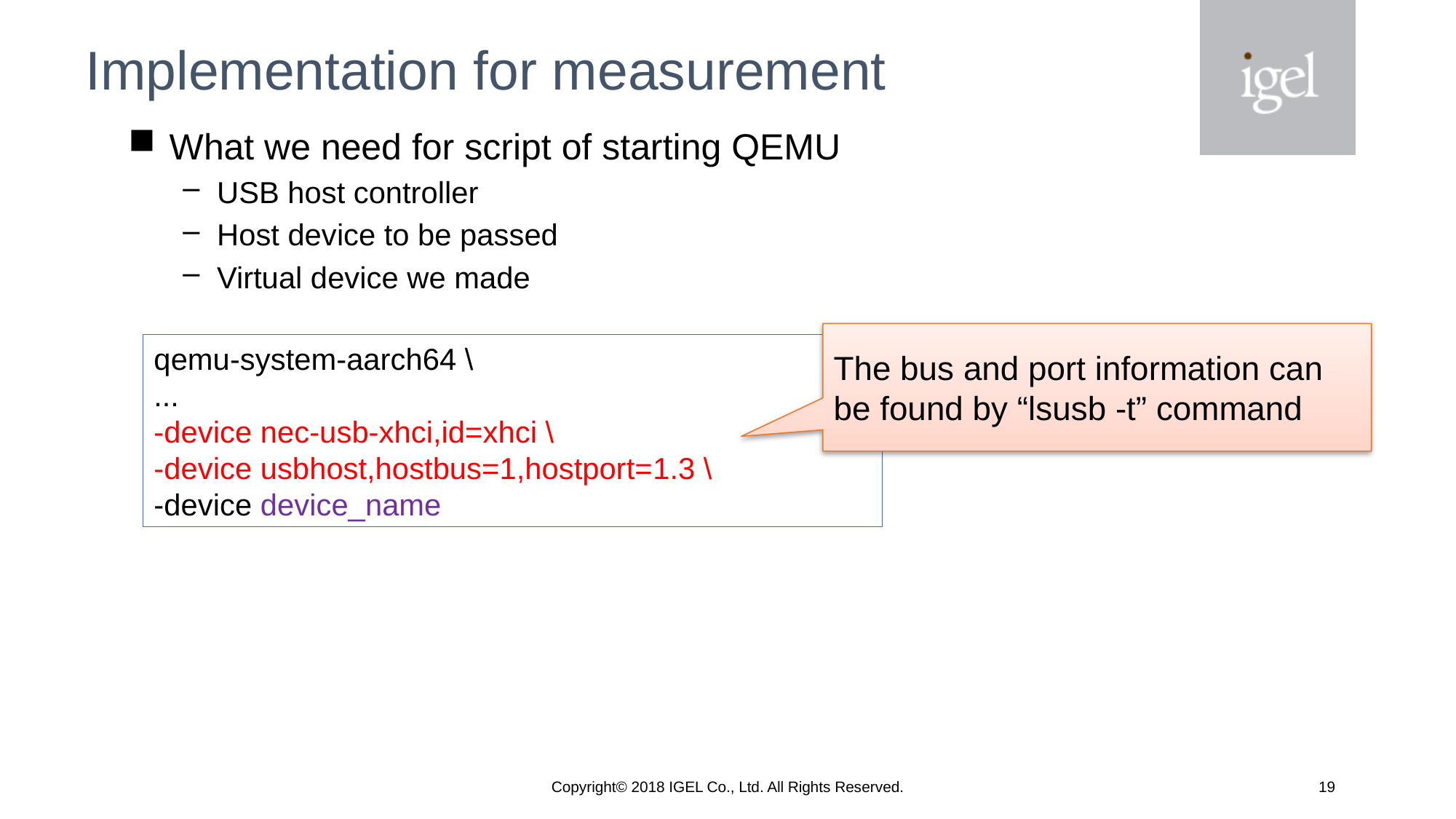

# Implementation for measurement
What we need for script of starting QEMU
USB host controller
Host device to be passed
Virtual device we made

The bus and port information can be found by “lsusb -t” command
qemu-system-aarch64 \
...
-device nec-usb-xhci,id=xhci \
-device usbhost,hostbus=1,hostport=1.3 \
-device device_name
Copyright© 2018 IGEL Co., Ltd. All Rights Reserved.
19